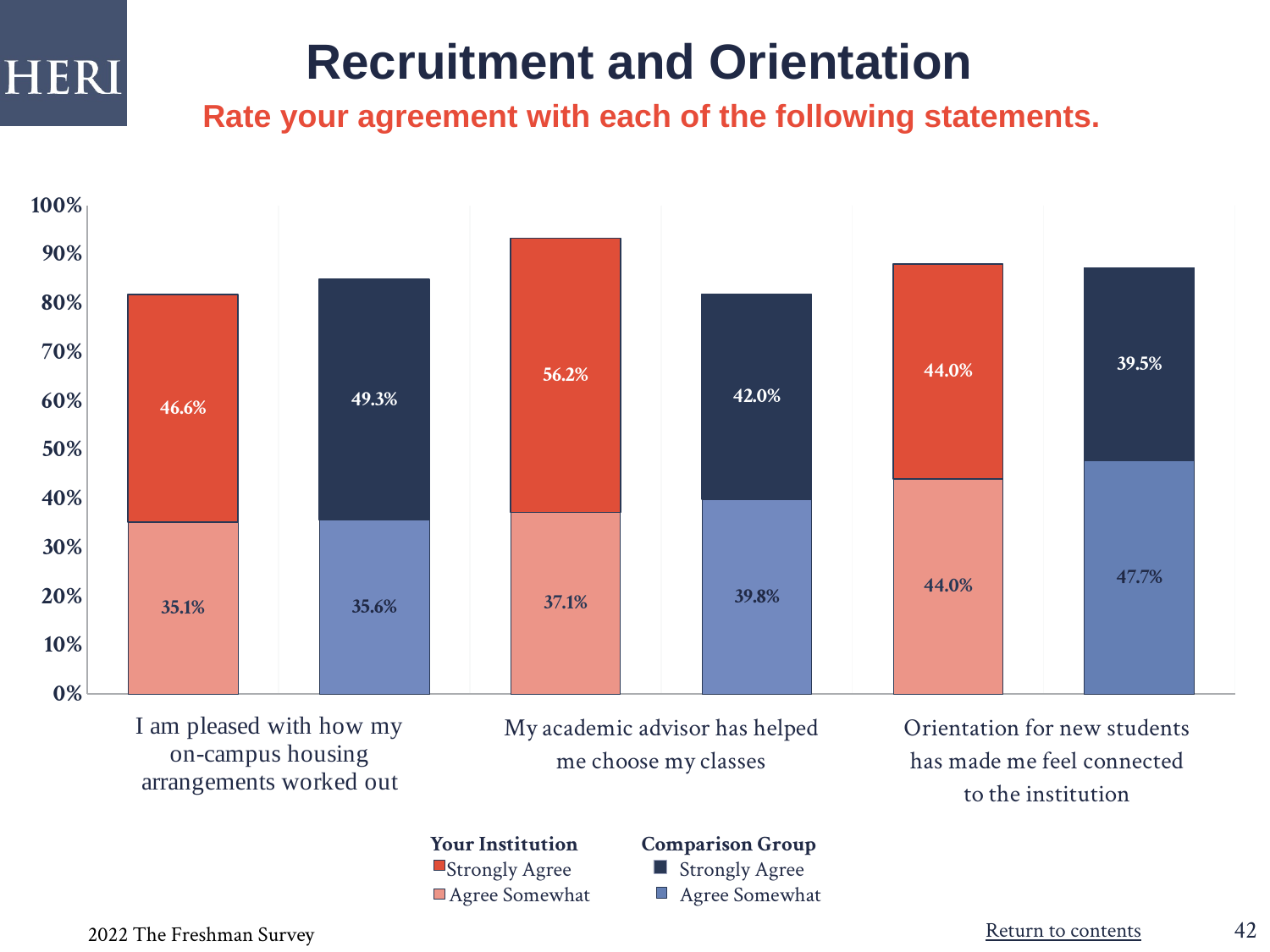

# Recruitment and Orientation
Rate your agreement with each of the following statements.

### Chart

| Category | Somewhat Agree | Strongly Agree |
|---|---|---|
| Your Institution | 0.351 | 0.466 |
| Comparison Group | 0.356 | 0.493 |
| Your Institution | 0.371 | 0.562 |
| Comparison Group | 0.398 | 0.42 |
| Your Institution | 0.44 | 0.44 |
| Comparison Group | 0.477 | 0.395 |
 Your Institution               Comparison Group
     Strongly Agree	Strongly Agree
     Agree Somewhat	Agree Somewhat

2022 The Freshman Survey

Return to contents
42